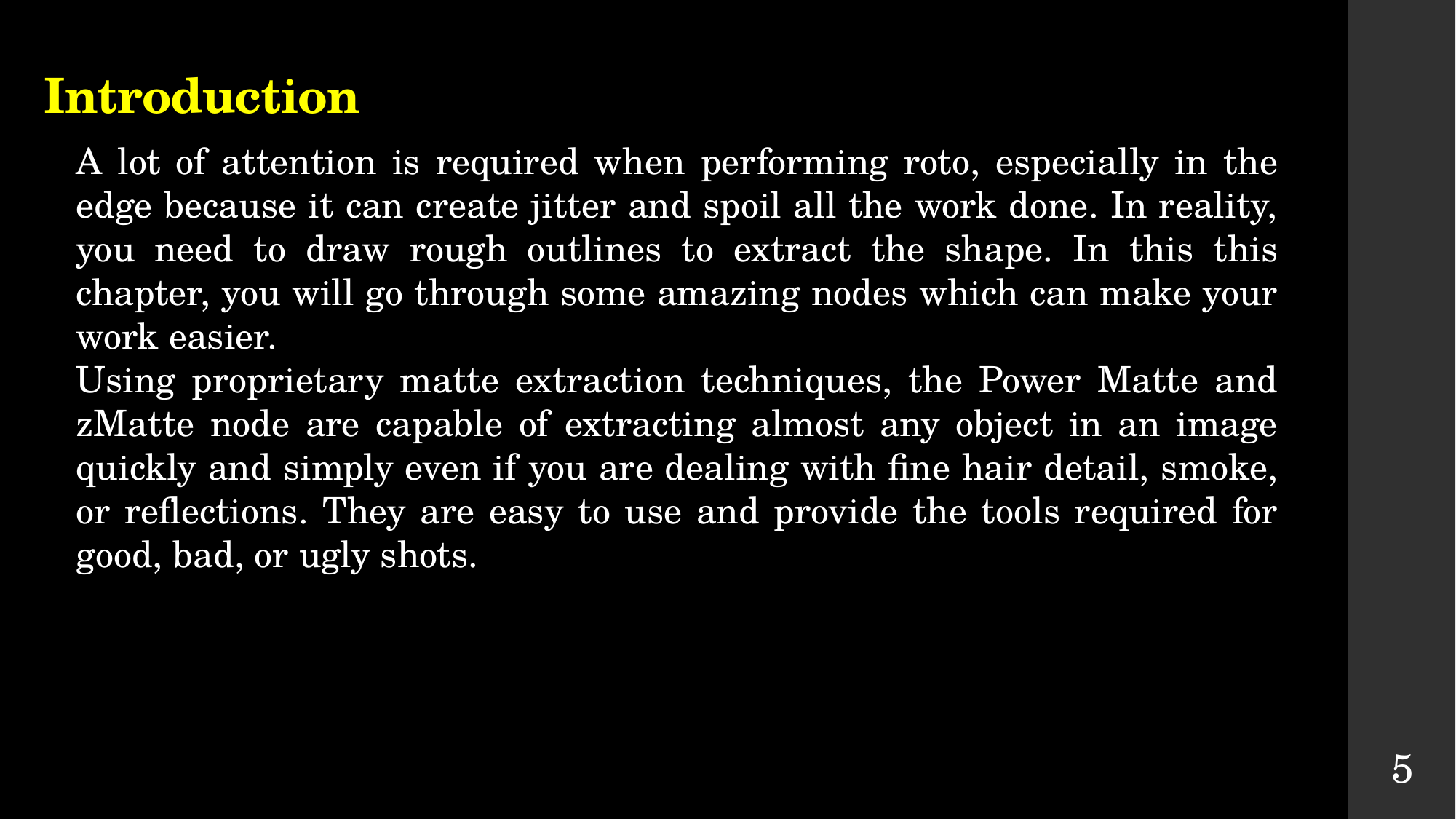

# Introduction
A lot of attention is required when performing roto, especially in the edge because it can create jitter and spoil all the work done. In reality, you need to draw rough outlines to extract the shape. In this this chapter, you will go through some amazing nodes which can make your work easier.
Using proprietary matte extraction techniques, the Power Matte and zMatte node are capable of extracting almost any object in an image quickly and simply even if you are dealing with fine hair detail, smoke, or reflections. They are easy to use and provide the tools required for good, bad, or ugly shots.
5